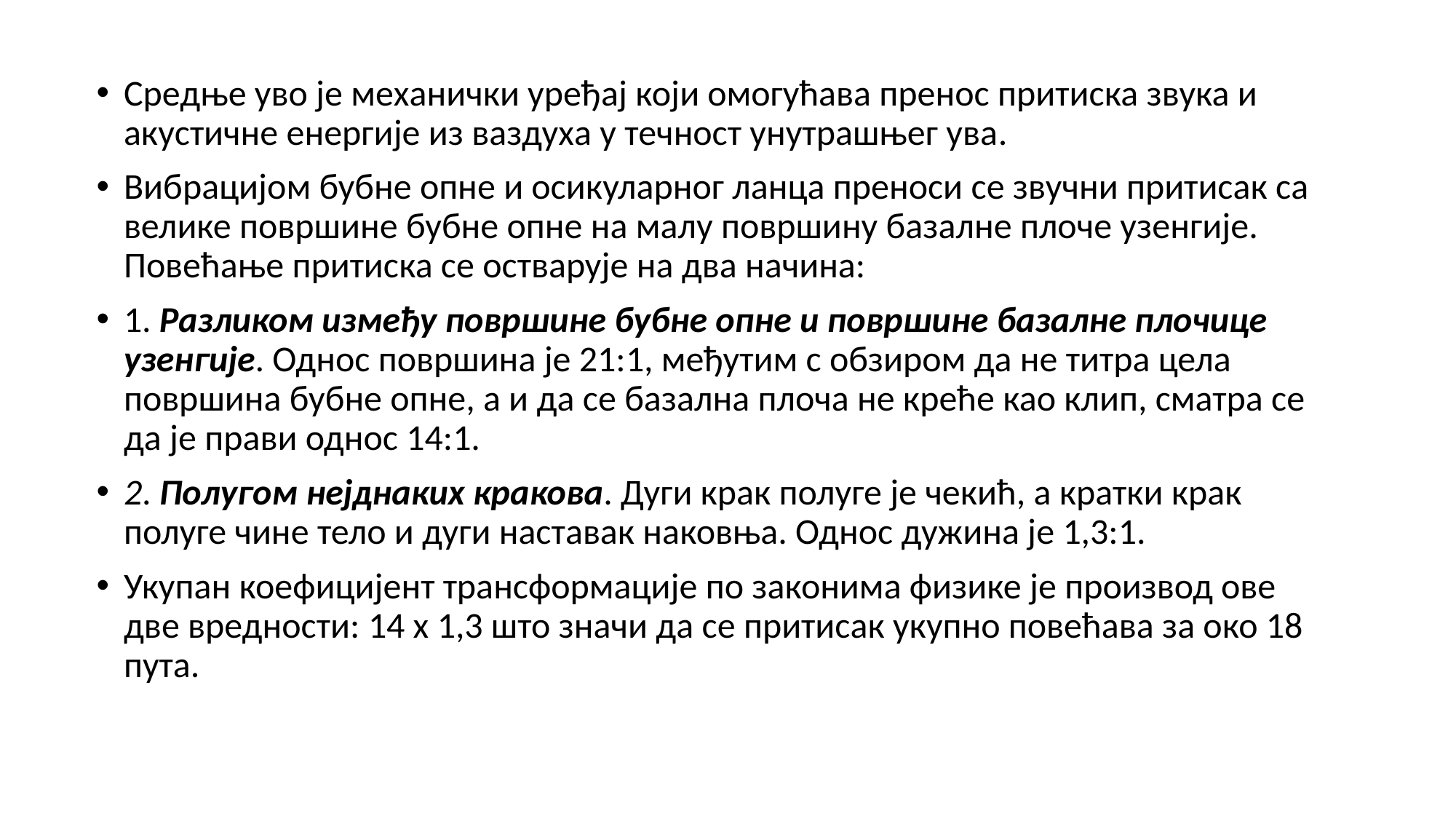

Средње уво је механички уређај који омогућава пренос притиска звука и акустичне енергије из ваздуха у течност унутрашњег ува.
Вибрацијом бубне опне и осикуларног ланца преноси се звучни притисак са велике површине бубне опне на малу површину базалне плоче узенгије. Повећање притиска се остварује на два начина:
1. Разликом између површине бубне опне и површине базалне плочице узенгије. Однос површина је 21:1, међутим с обзиром да не титра цела површина бубне опне, а и да се базална плоча не креће као клип, сматра се да је прави однос 14:1.
2. Полугом нејднаких кракова. Дуги крак полуге је чекић, а кратки крак полуге чине тело и дуги наставак наковња. Однос дужина је 1,3:1.
Укупан коефицијент трансформације по законима физике је производ ове две вредности: 14 x 1,3 што значи да се притисак укупно повећава за око 18 пута.